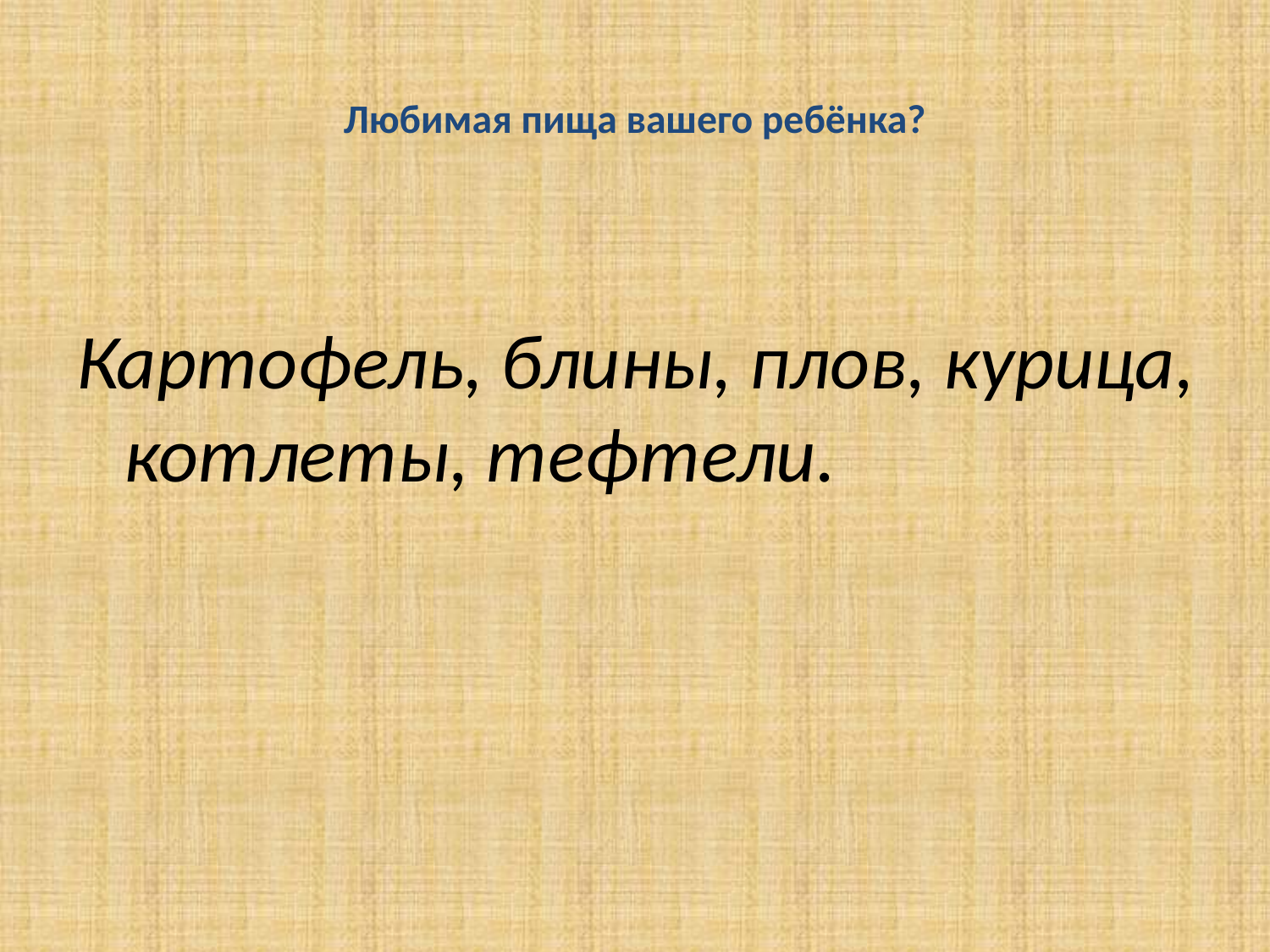

# Любимая пища вашего ребёнка?

Картофель, блины, плов, курица, котлеты, тефтели.